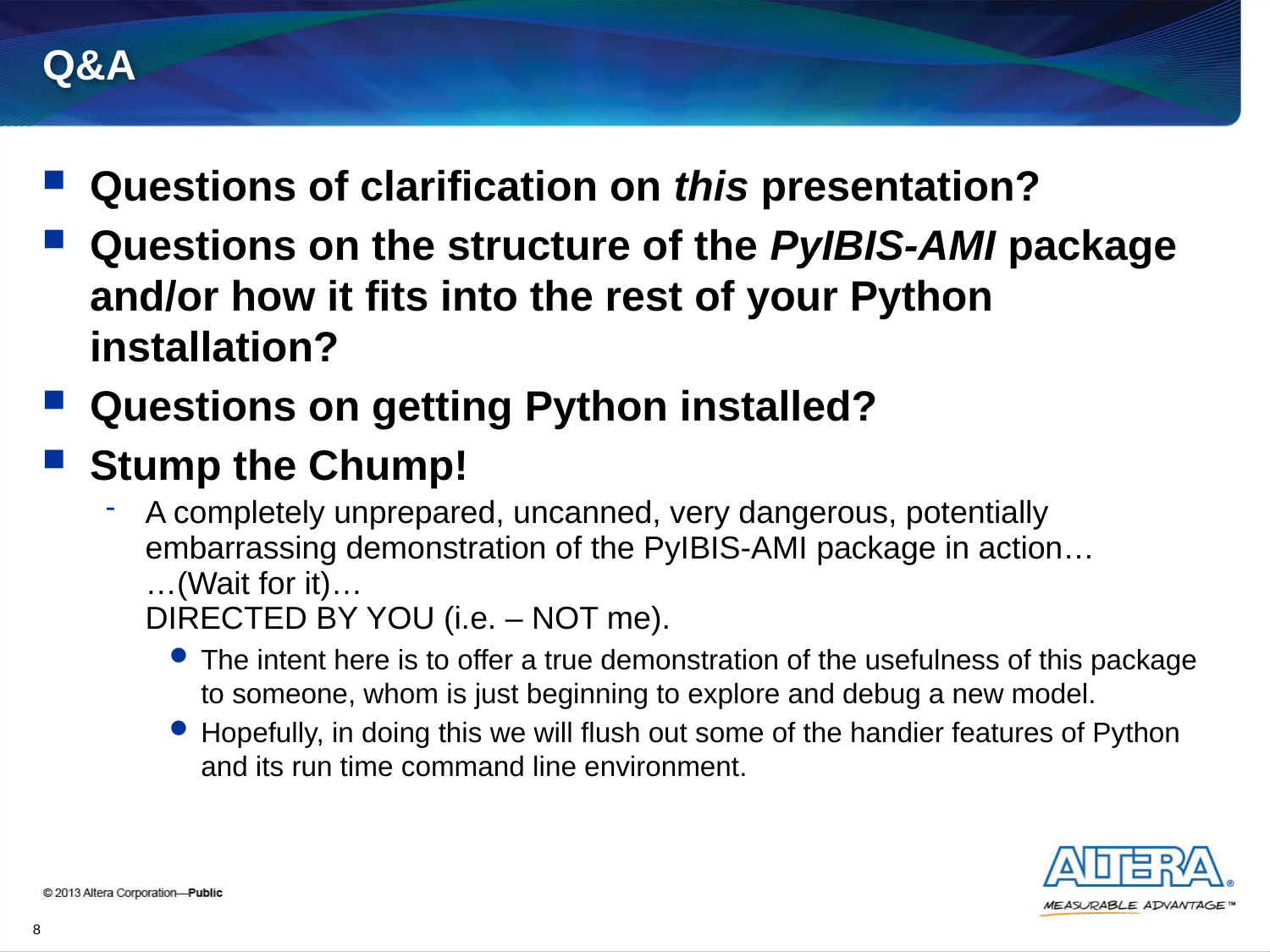

# Q&A
Questions of clarification on this presentation?
Questions on the structure of the PyIBIS-AMI package and/or how it fits into the rest of your Python installation?
Questions on getting Python installed?
Stump the Chump!
A completely unprepared, uncanned, very dangerous, potentially embarrassing demonstration of the PyIBIS-AMI package in action…
…(Wait for it)…
DIRECTED BY YOU (i.e. – NOT me).
The intent here is to offer a true demonstration of the usefulness of this package to someone, whom is just beginning to explore and debug a new model.
Hopefully, in doing this we will flush out some of the handier features of Python and its run time command line environment.
8